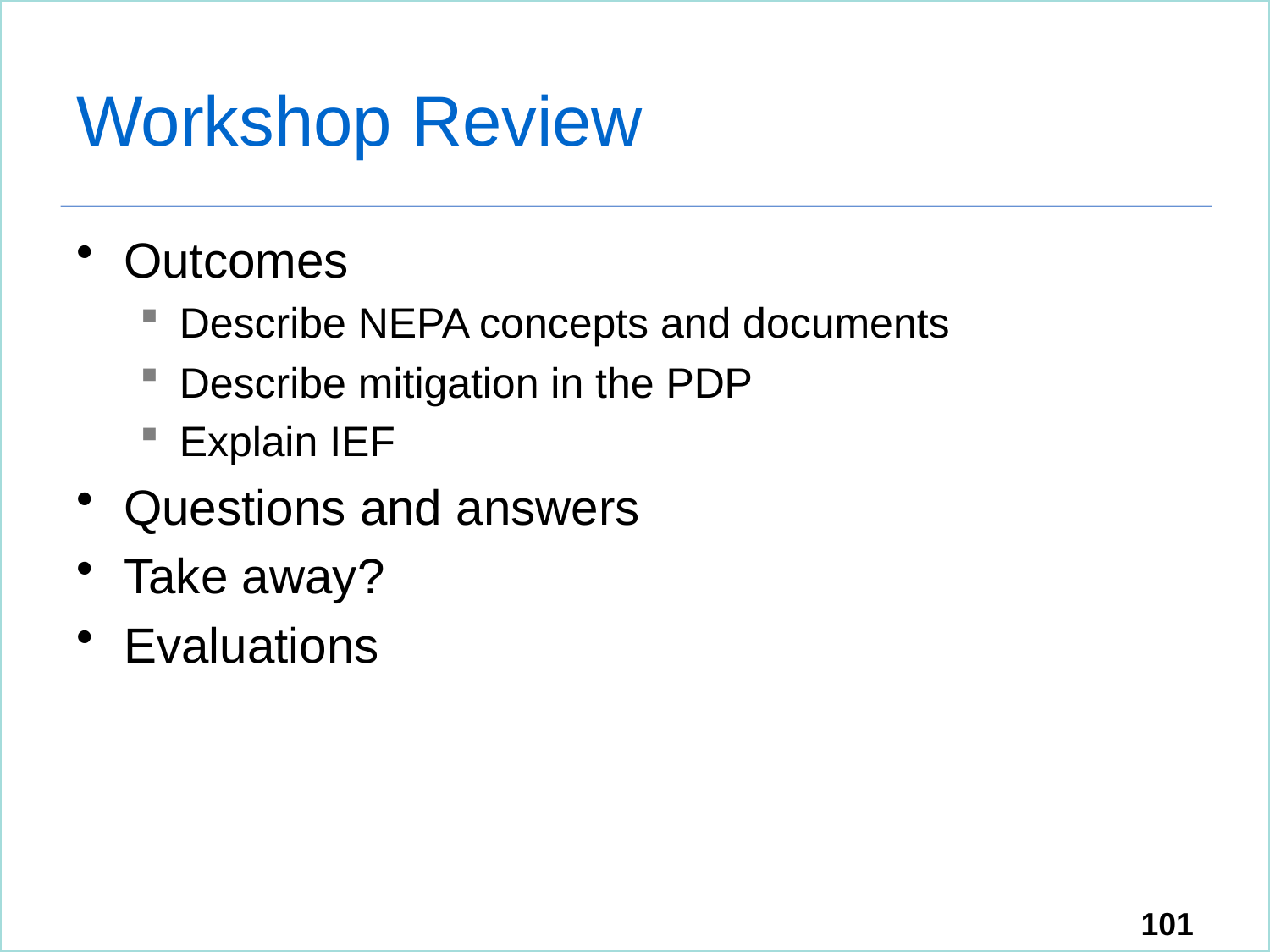

# Workshop Review
Outcomes
Describe NEPA concepts and documents
Describe mitigation in the PDP
Explain IEF
Questions and answers
Take away?
Evaluations

101